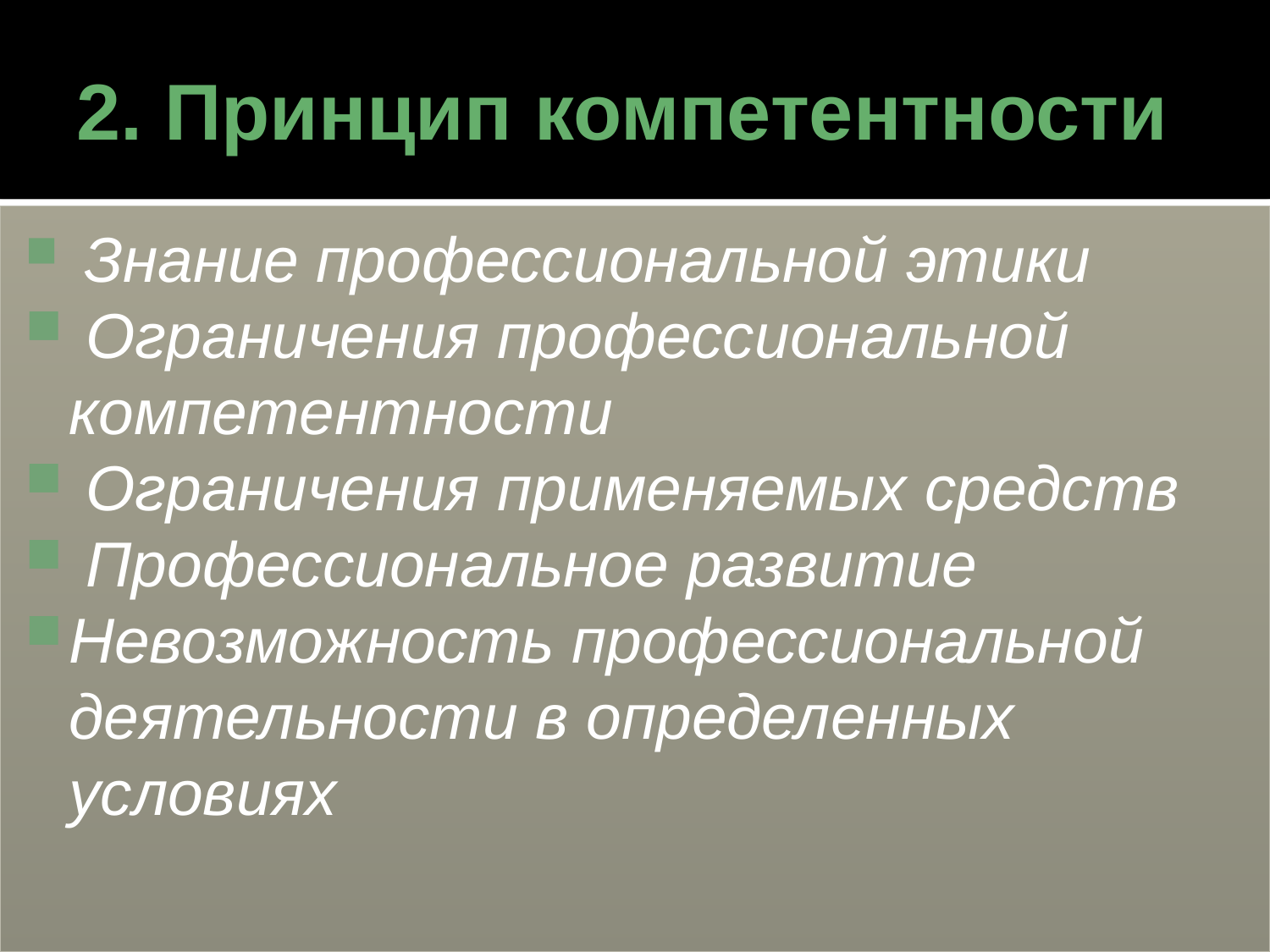

# 2. Принцип компетентности
 Знание профессиональной этики
 Ограничения профессиональной компетентности
 Ограничения применяемых средств
 Профессиональное развитие
Невозможность профессиональной деятельности в определенных условиях